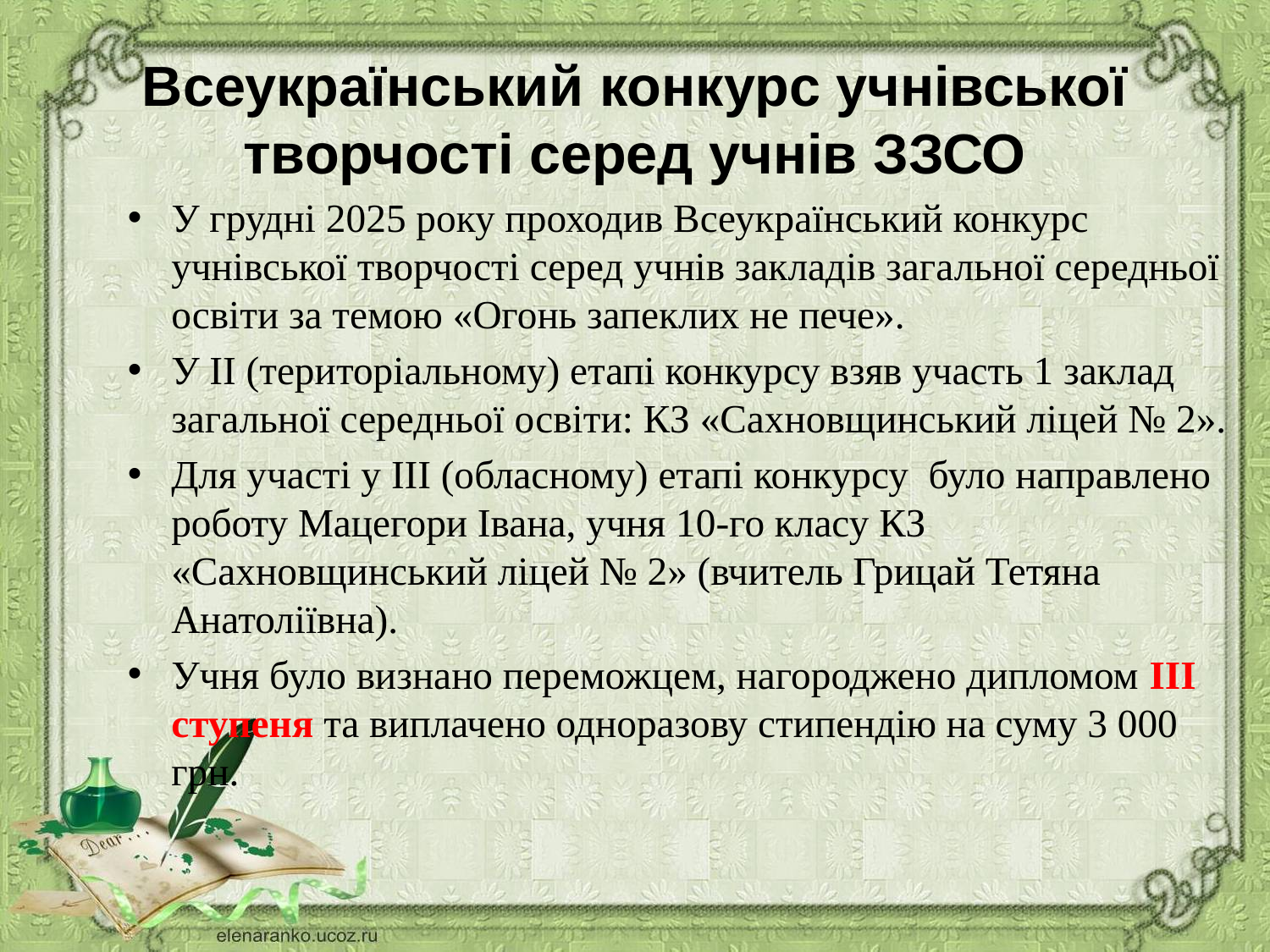

# Всеукраїнський конкурс учнівської творчості серед учнів ЗЗСО
У грудні 2025 року проходив Всеукраїнський конкурс учнівської творчості серед учнів закладів загальної середньої освіти за темою «Огонь запеклих не пече».
У ІІ (територіальному) етапі конкурсу взяв участь 1 заклад загальної середньої освіти: КЗ «Сахновщинський ліцей № 2».
Для участі у ІІІ (обласному) етапі конкурсу  було направлено роботу Мацегори Івана, учня 10-го класу КЗ «Сахновщинський ліцей № 2» (вчитель Грицай Тетяна Анатоліївна).
Учня було визнано переможцем, нагороджено дипломом ІІІ ступеня та виплачено одноразову стипендію на суму 3 000 грн.